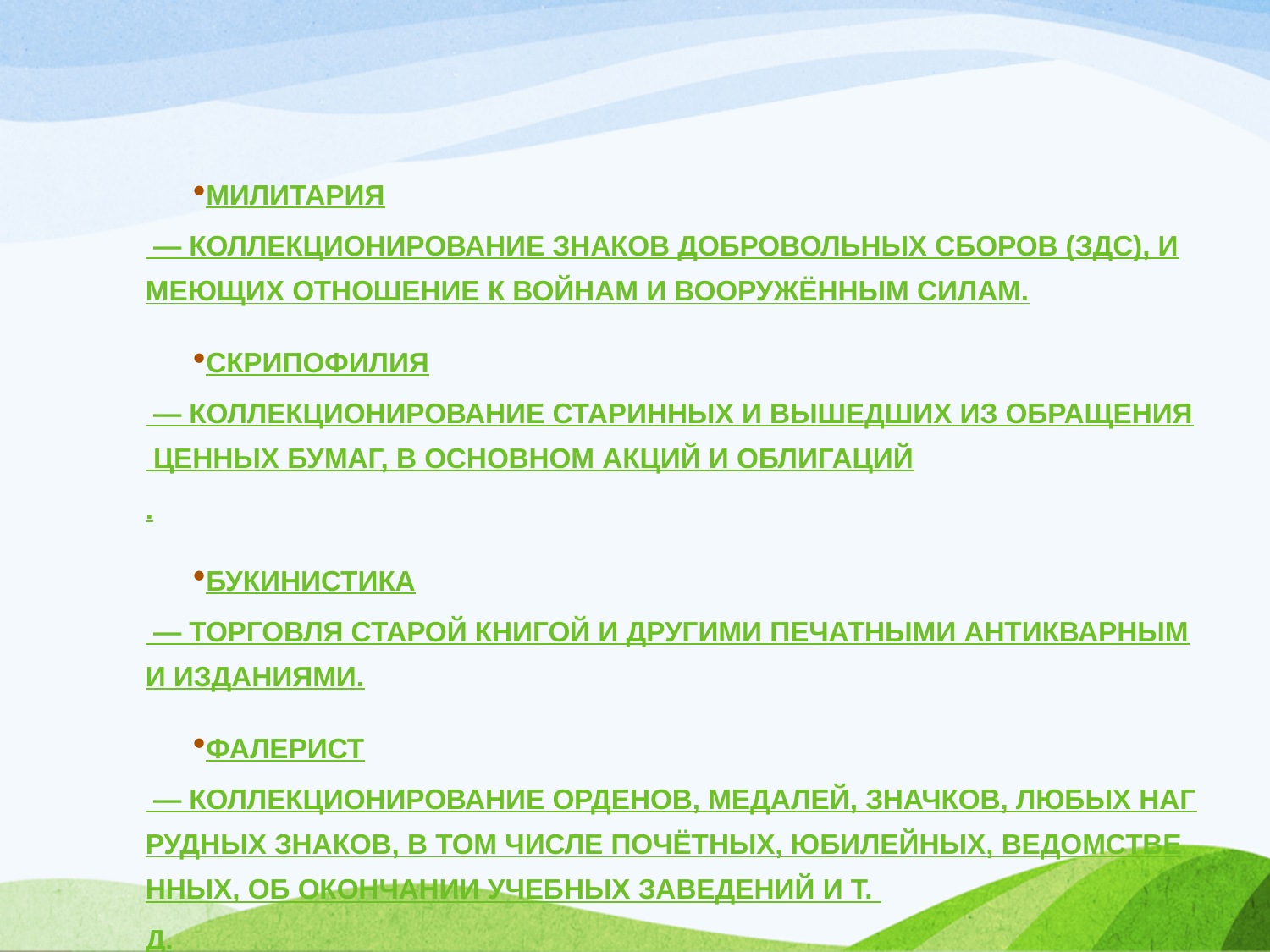

Милитария — коллекционирование знаков добровольных сборов (ЗДС), имеющих отношение к войнам и вооружённым силам.
Скрипофилия — коллекционирование старинных и вышедших из обращения ценных бумаг, в основном акций и облигаций.
Букинистика — торговля старой книгой и другими печатными антикварными изданиями.
Фалерист — коллекционирование орденов, медалей, значков, любых нагрудных знаков, в том числе почётных, юбилейных, ведомственных, об окончании учебных заведений и т. Д.